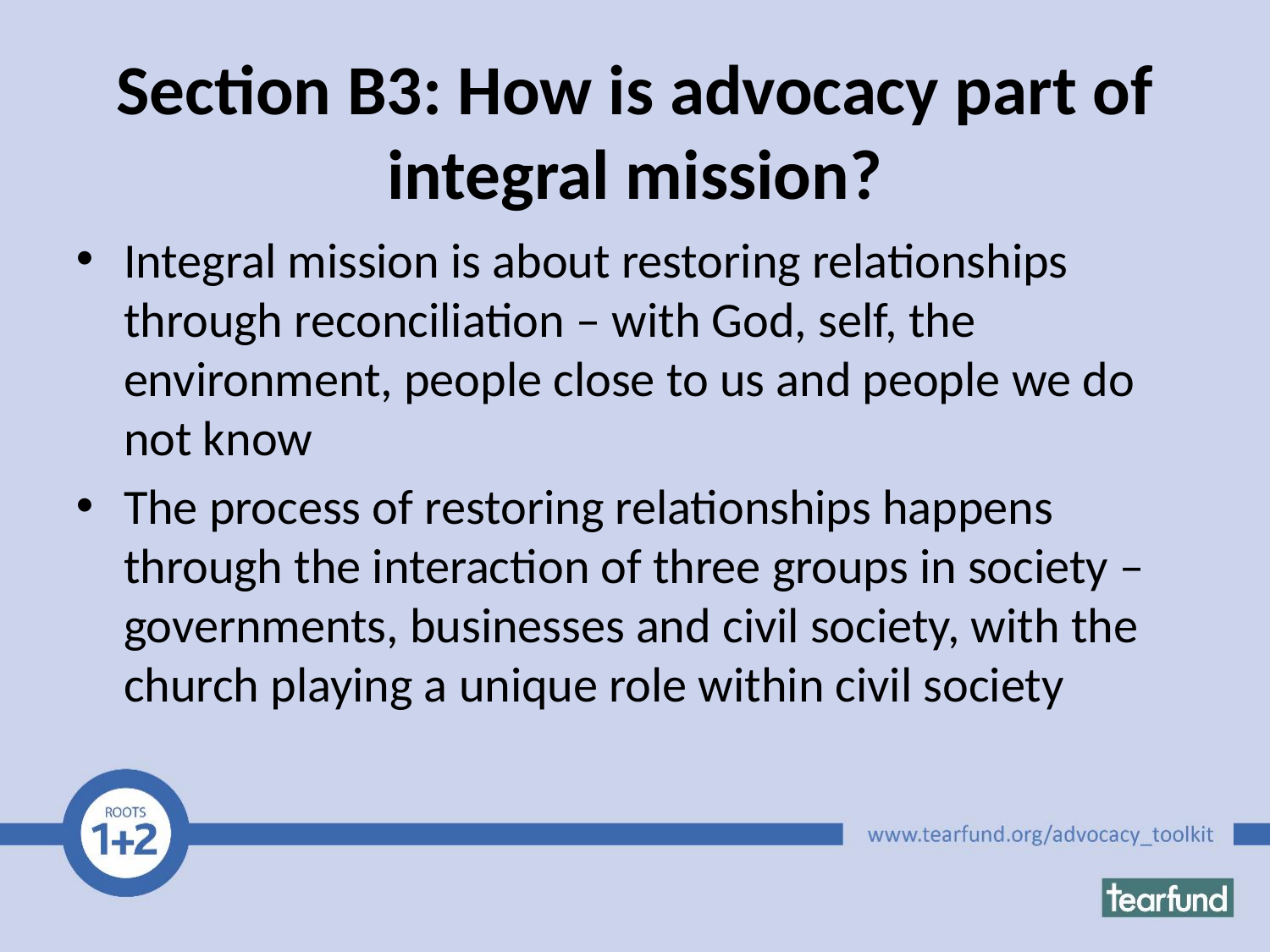

# Section B3: How is advocacy part of integral mission?
Integral mission is about restoring relationships through reconciliation – with God, self, the environment, people close to us and people we do not know
The process of restoring relationships happens through the interaction of three groups in society – governments, businesses and civil society, with the church playing a unique role within civil society